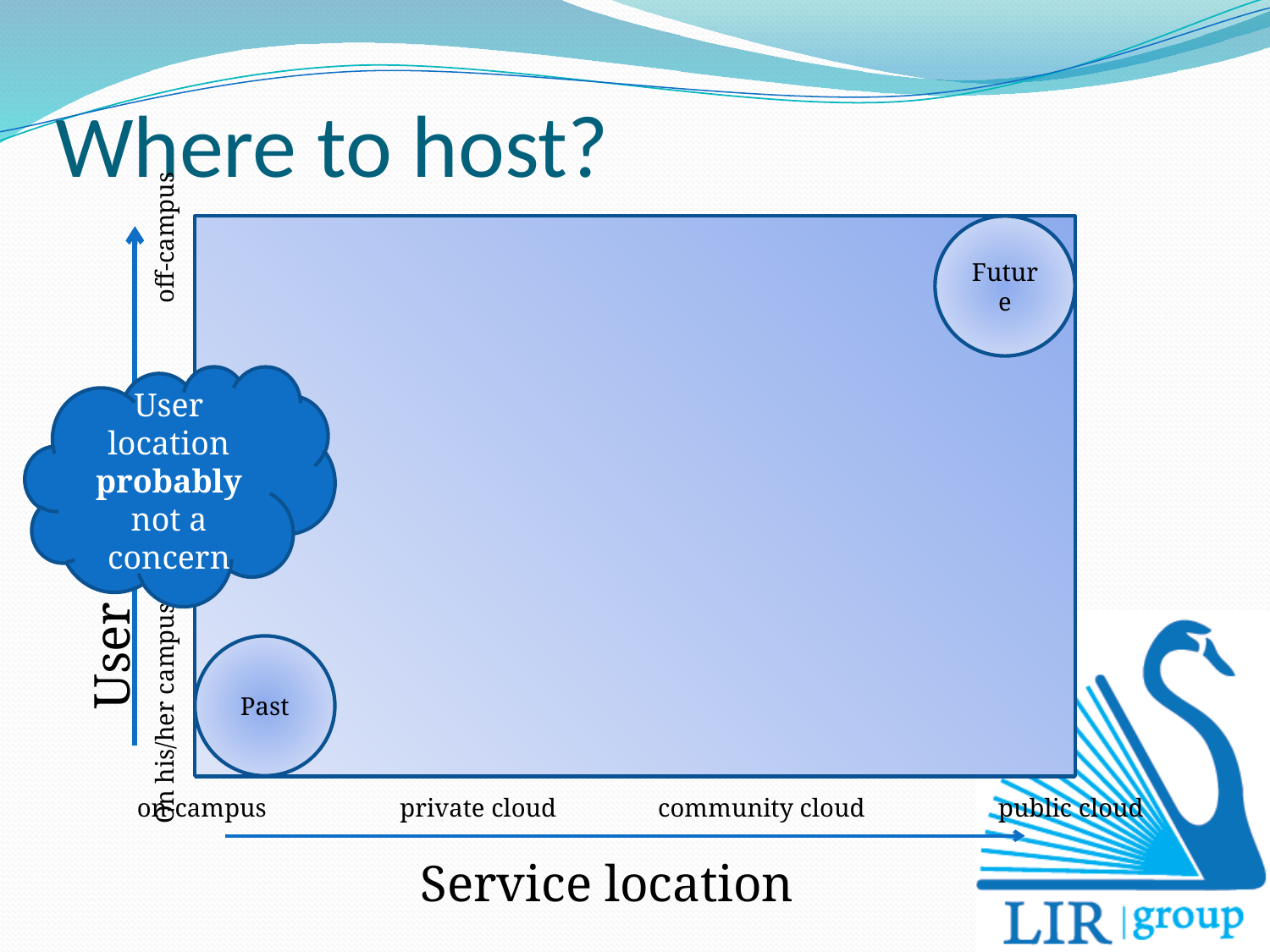

# Where to host?

Future
User location probably not a concern
On his/her campus          on A campus             off-campus
User location
Past
on-campus                     private cloud                community cloud                     public cloud
Service location